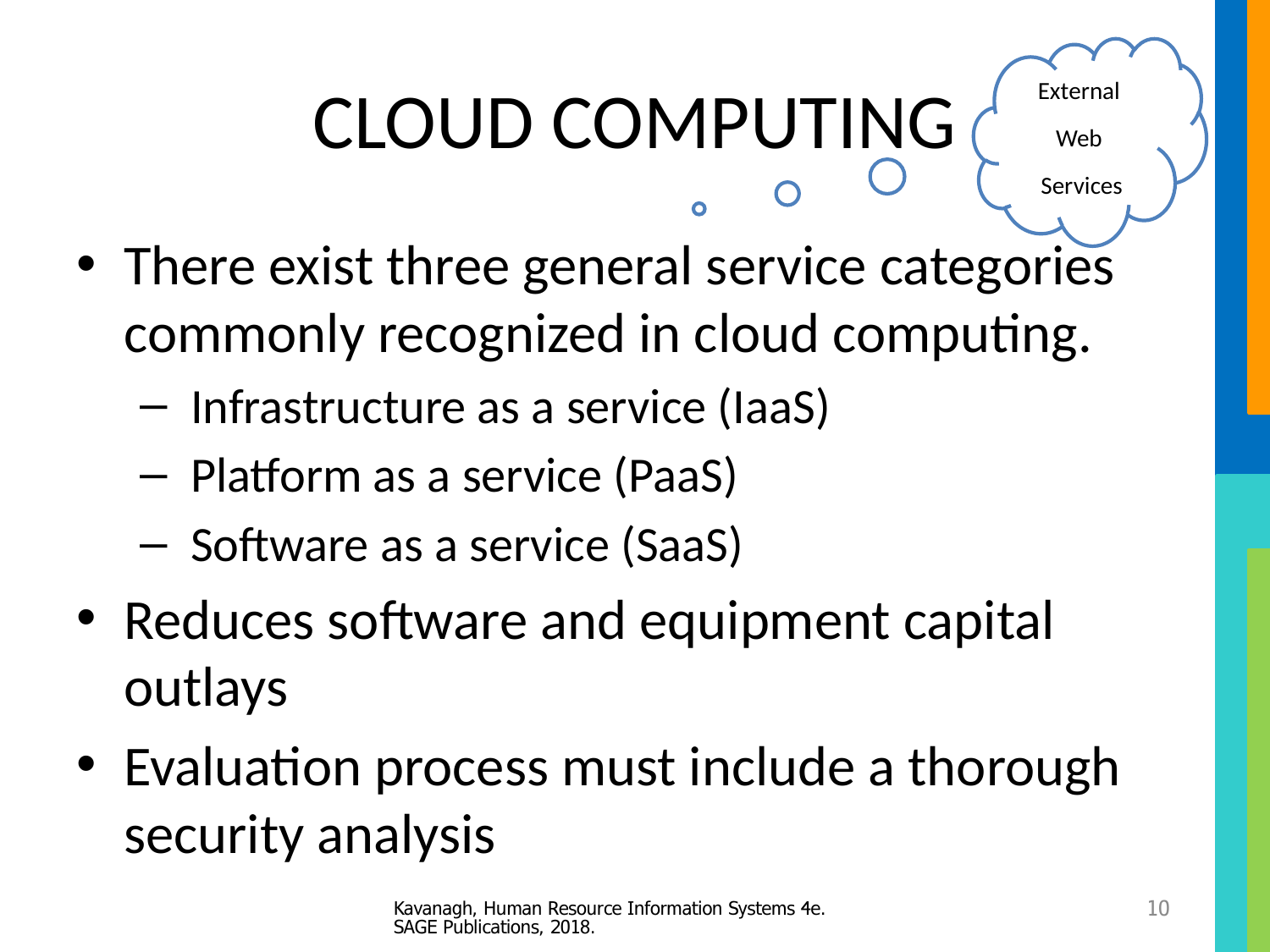

# CLOUD COMPUTING
External
Web
Services
There exist three general service categories commonly recognized in cloud computing.
 Infrastructure as a service (IaaS)
 Platform as a service (PaaS)
 Software as a service (SaaS)
Reduces software and equipment capital outlays
Evaluation process must include a thorough security analysis
Kavanagh, Human Resource Information Systems 4e. SAGE Publications, 2018.
10